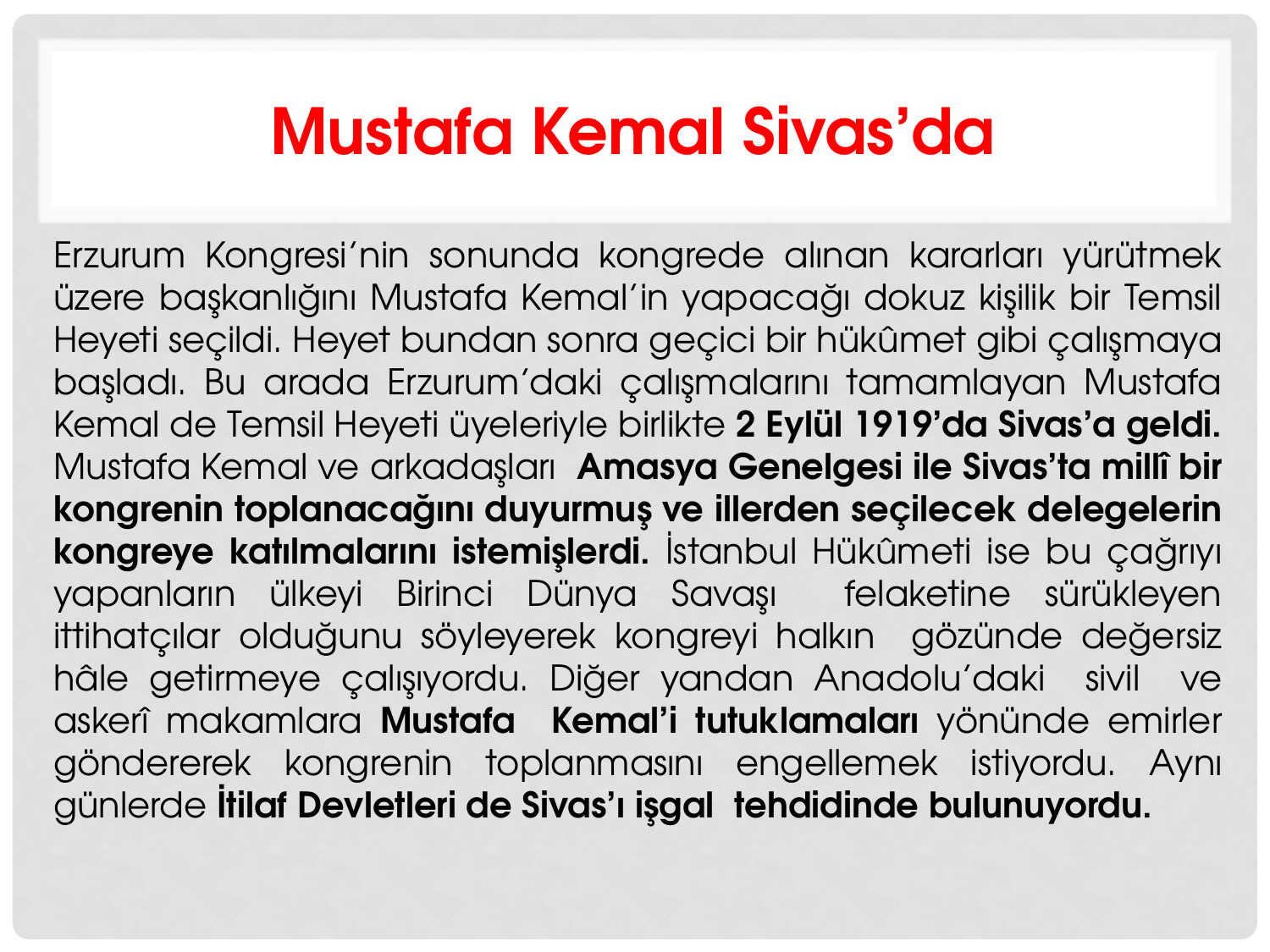

# Mustafa Kemal Sivas’da
Erzurum Kongresi’nin sonunda kongrede alınan kararları yürütmek üzere başkanlığını Mustafa Kemal’in yapacağı dokuz kişilik bir Temsil Heyeti seçildi. Heyet bundan sonra geçici bir hükûmet gibi çalışmaya başladı. Bu arada Erzurum’daki çalışmalarını tamamlayan Mustafa Kemal de Temsil Heyeti üyeleriyle birlikte 2 Eylül 1919’da Sivas’a geldi. Mustafa Kemal ve arkadaşları  Amasya Genelgesi ile Sivas’ta millî bir kongrenin toplanacağını duyurmuş ve illerden seçilecek delegelerin kongreye katılmalarını istemişlerdi. İstanbul Hükûmeti ise bu çağrıyı yapanların ülkeyi Birinci Dünya Savaşı  felaketine sürükleyen ittihatçılar olduğunu söyleyerek kongreyi halkın  gözünde değersiz hâle getirmeye çalışıyordu. Diğer yandan Anadolu’daki  sivil  ve askerî makamlara Mustafa  Kemal’i tutuklamaları yönünde emirler göndererek kongrenin toplanmasını engellemek istiyordu. Aynı günlerde İtilaf Devletleri de Sivas’ı işgal  tehdidinde bulunuyordu.